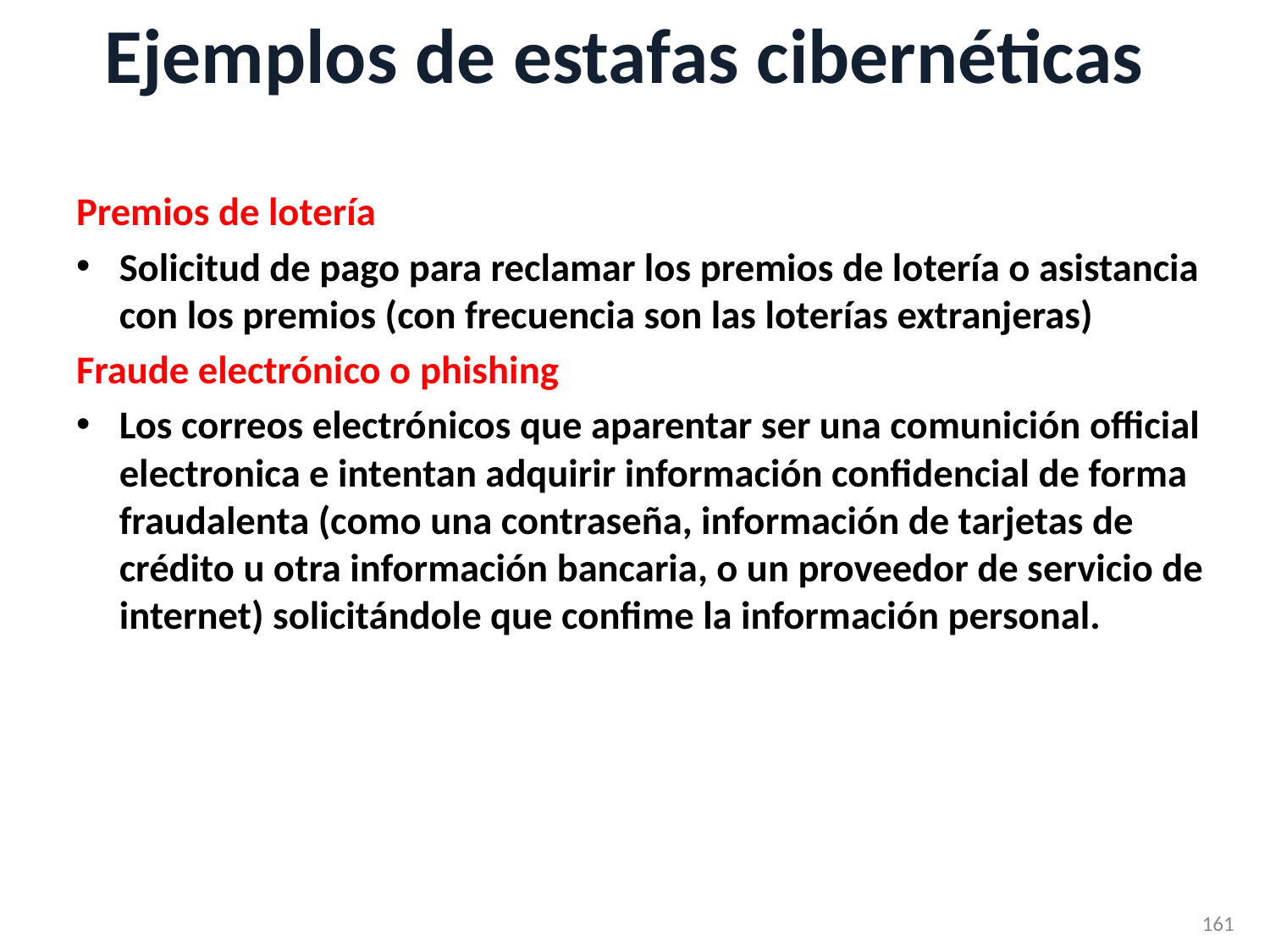

# Ejemplos de estafas cibernéticas
Premios de lotería
Solicitud de pago para reclamar los premios de lotería o asistancia con los premios (con frecuencia son las loterías extranjeras)
Fraude electrónico o phishing
Los correos electrónicos que aparentar ser una comunición official electronica e intentan adquirir información confidencial de forma fraudalenta (como una contraseña, información de tarjetas de crédito u otra información bancaria, o un proveedor de servicio de internet) solicitándole que confime la información personal.

161